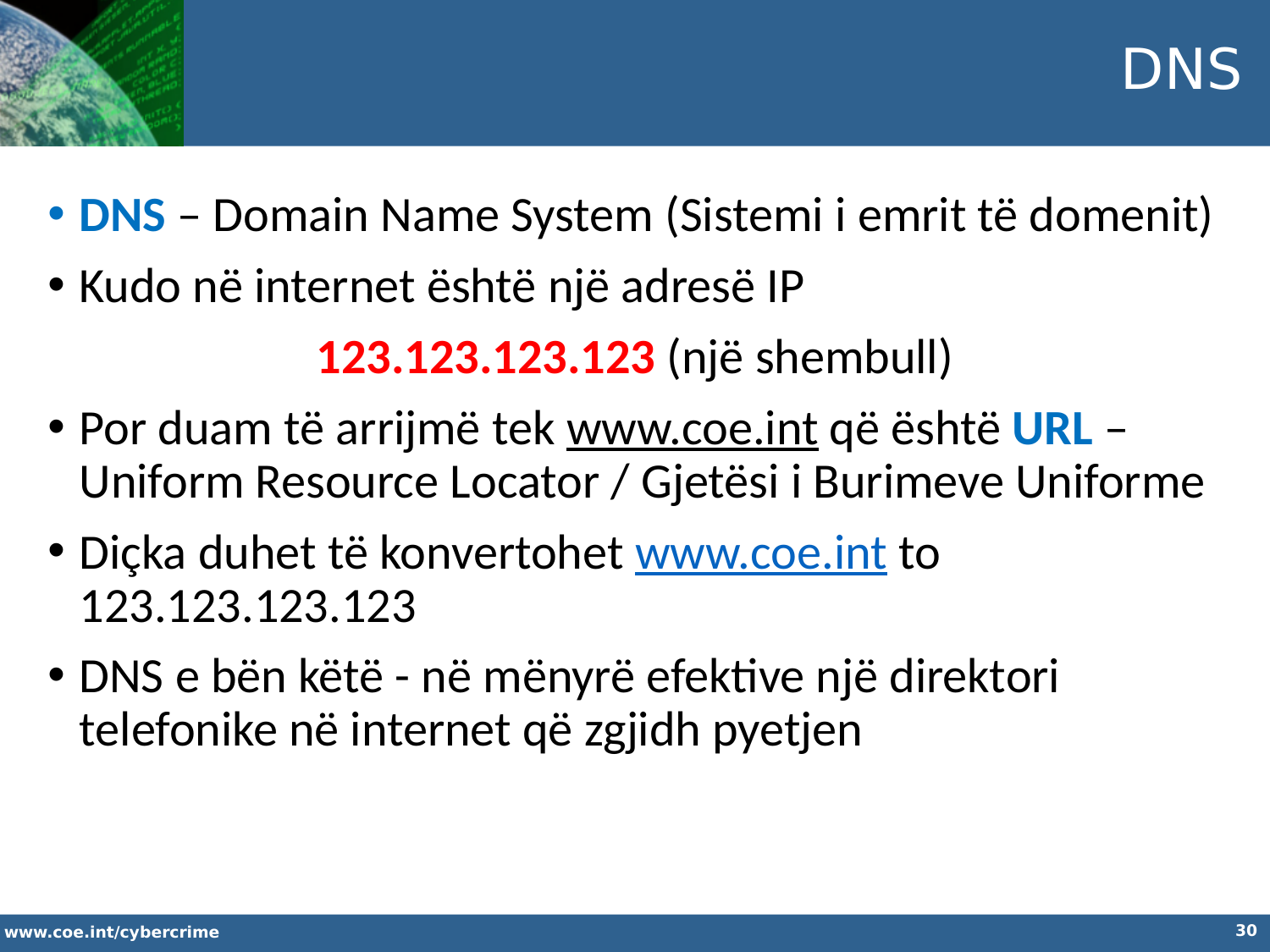

DNS
DNS – Domain Name System (Sistemi i emrit të domenit)
Kudo në internet është një adresë IP
123.123.123.123 (një shembull)
Por duam të arrijmë tek www.coe.int që është URL – Uniform Resource Locator / Gjetësi i Burimeve Uniforme
Diçka duhet të konvertohet www.coe.int to 123.123.123.123
DNS e bën këtë - në mënyrë efektive një direktori telefonike në internet që zgjidh pyetjen